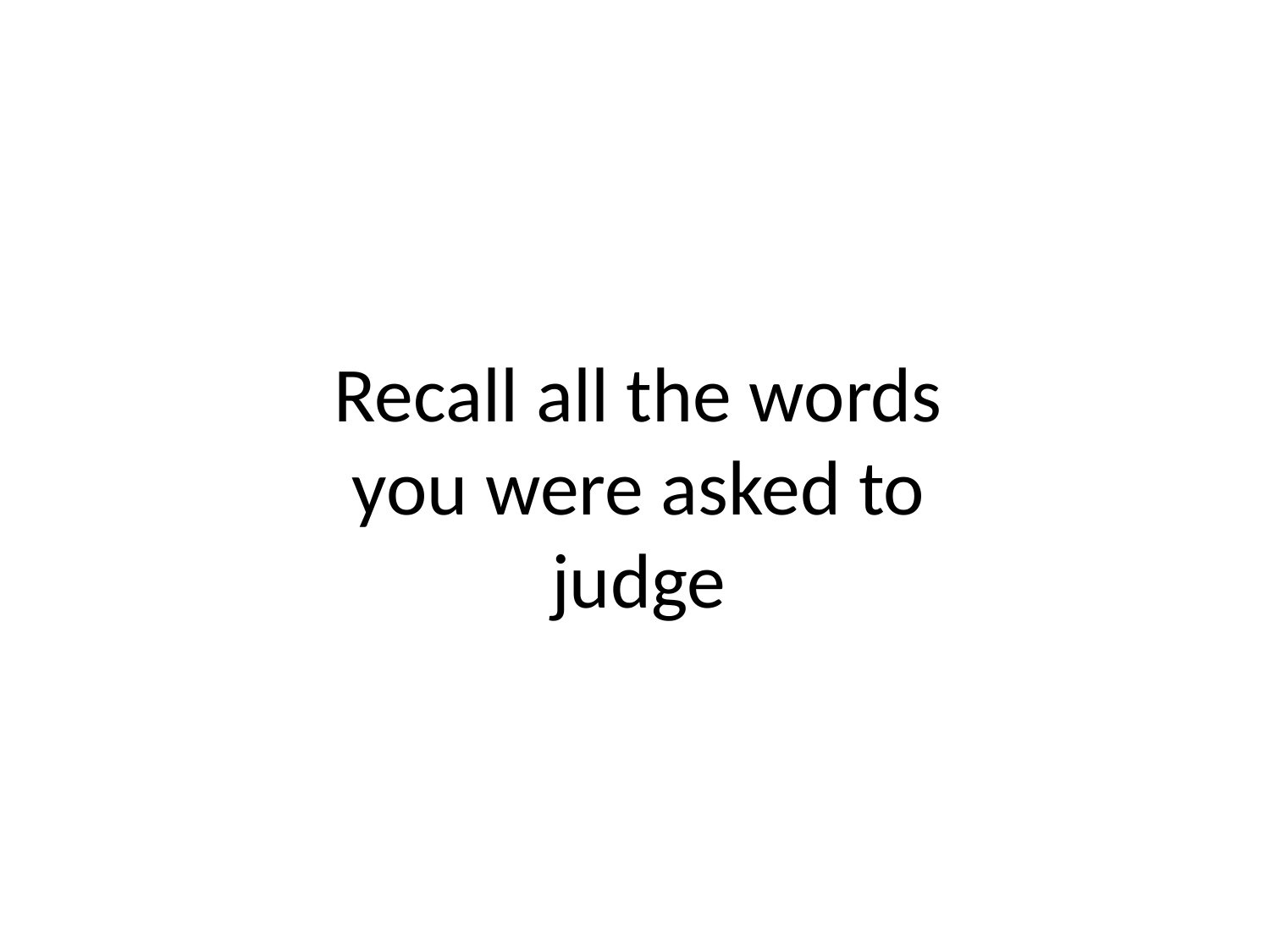

Recall all the words you were asked to judge